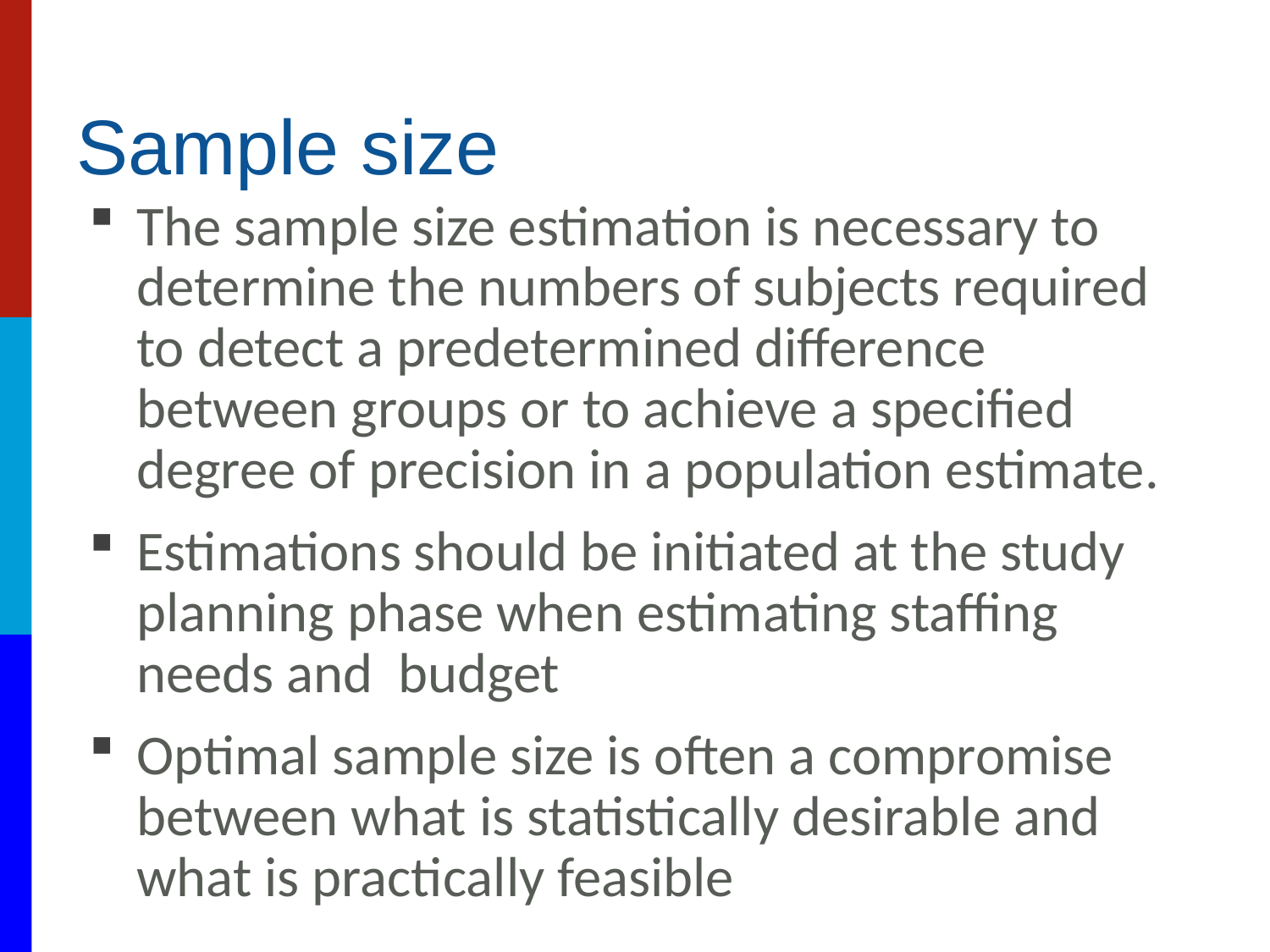

# Sample size
The sample size estimation is necessary to determine the numbers of subjects required to detect a predetermined difference between groups or to achieve a specified degree of precision in a population estimate.
Estimations should be initiated at the study planning phase when estimating staffing needs and  budget
Optimal sample size is often a compromise between what is statistically desirable and what is practically feasible